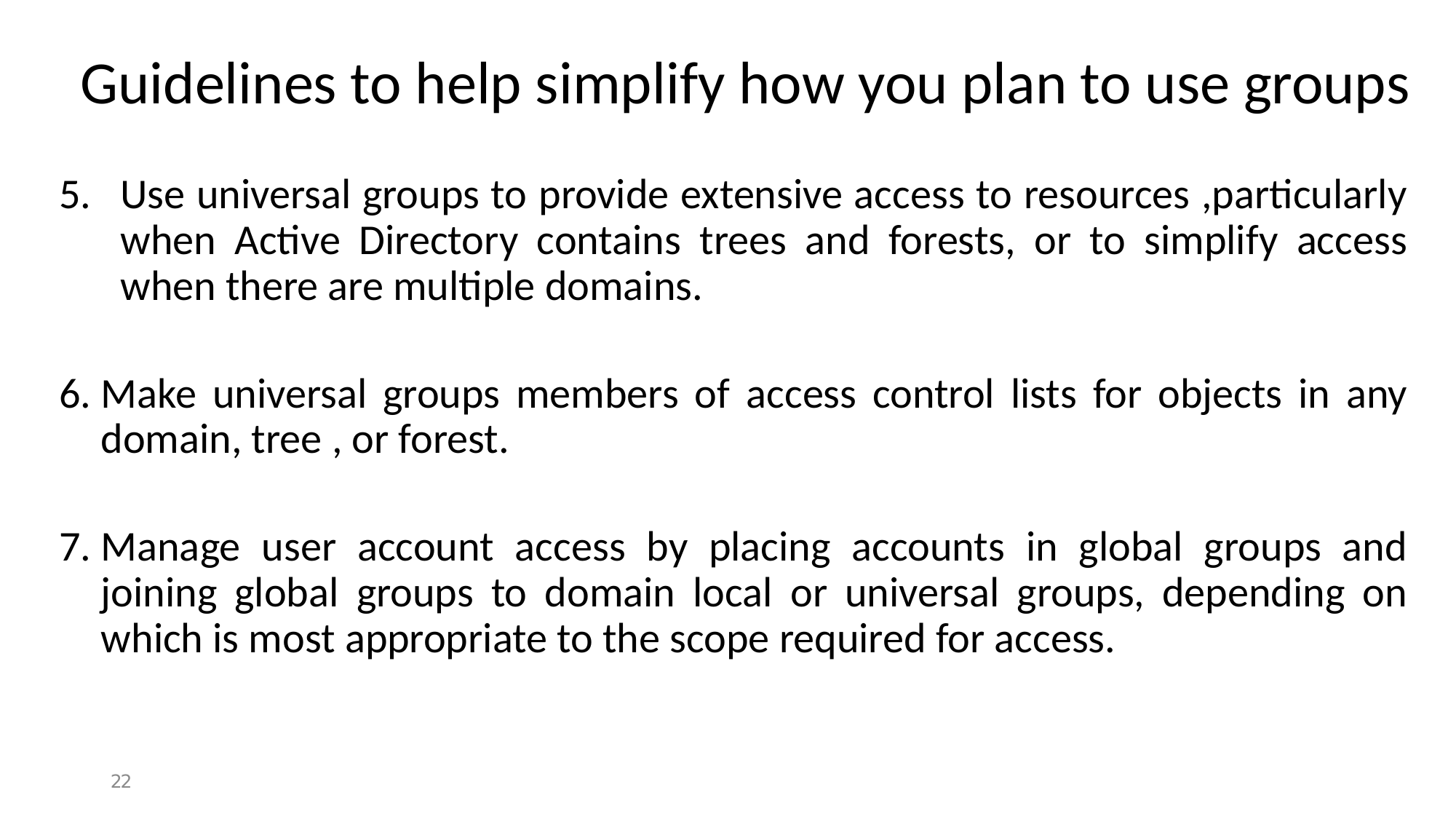

Guidelines to help simplify how you plan to use groups
Use universal groups to provide extensive access to resources ,particularly when Active Directory contains trees and forests, or to simplify access when there are multiple domains.

Make universal groups members of access control lists for objects in any domain, tree , or forest.

Manage user account access by placing accounts in global groups and joining global groups to domain local or universal groups, depending on which is most appropriate to the scope required for access.

22